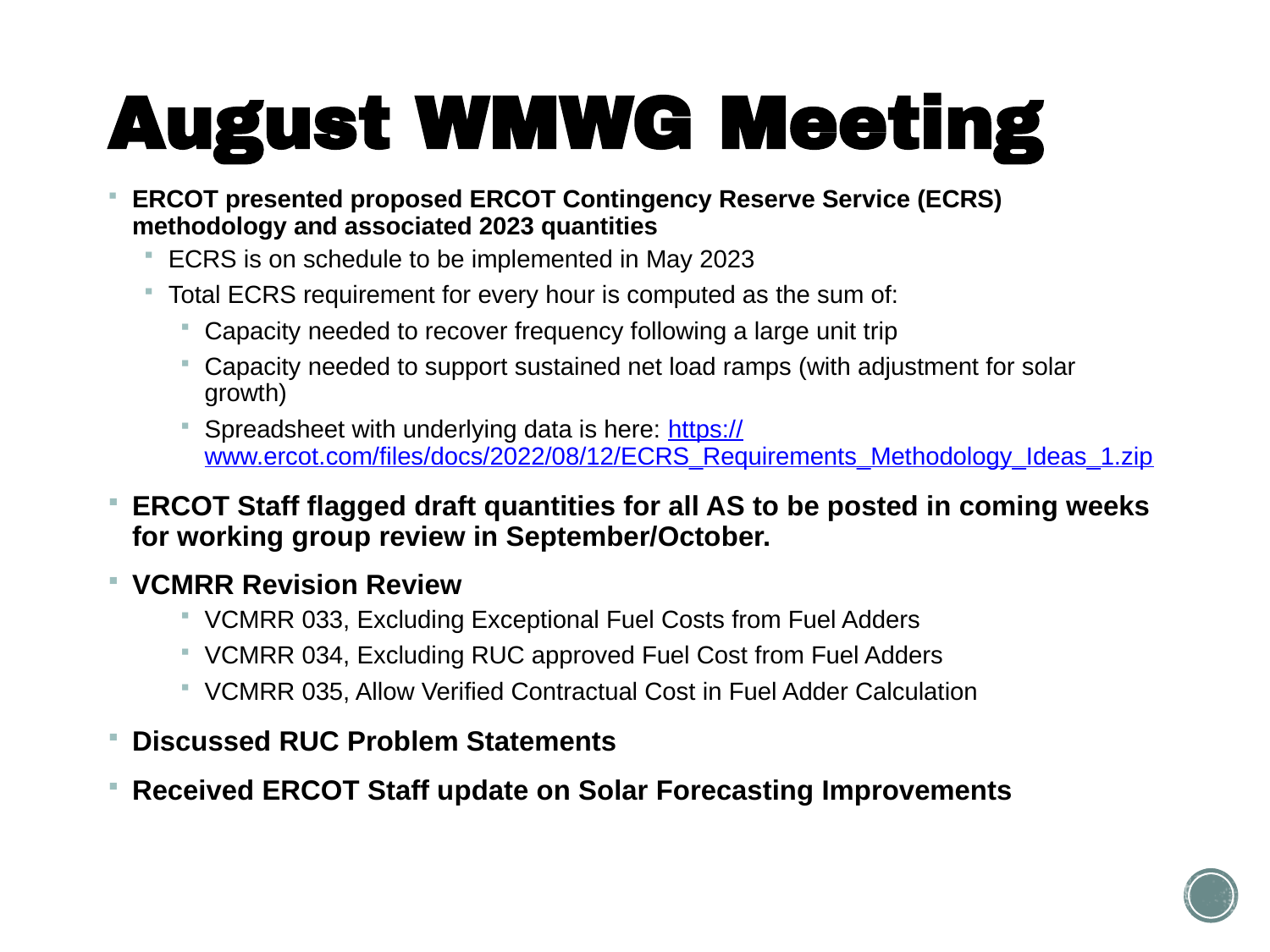

# August WMWG Meeting
ERCOT presented proposed ERCOT Contingency Reserve Service (ECRS) methodology and associated 2023 quantities
ECRS is on schedule to be implemented in May 2023
Total ECRS requirement for every hour is computed as the sum of:
Capacity needed to recover frequency following a large unit trip
Capacity needed to support sustained net load ramps (with adjustment for solar growth)
Spreadsheet with underlying data is here: https://www.ercot.com/files/docs/2022/08/12/ECRS_Requirements_Methodology_Ideas_1.zip
ERCOT Staff flagged draft quantities for all AS to be posted in coming weeks for working group review in September/October.
VCMRR Revision Review
VCMRR 033, Excluding Exceptional Fuel Costs from Fuel Adders
VCMRR 034, Excluding RUC approved Fuel Cost from Fuel Adders
VCMRR 035, Allow Verified Contractual Cost in Fuel Adder Calculation
Discussed RUC Problem Statements
Received ERCOT Staff update on Solar Forecasting Improvements